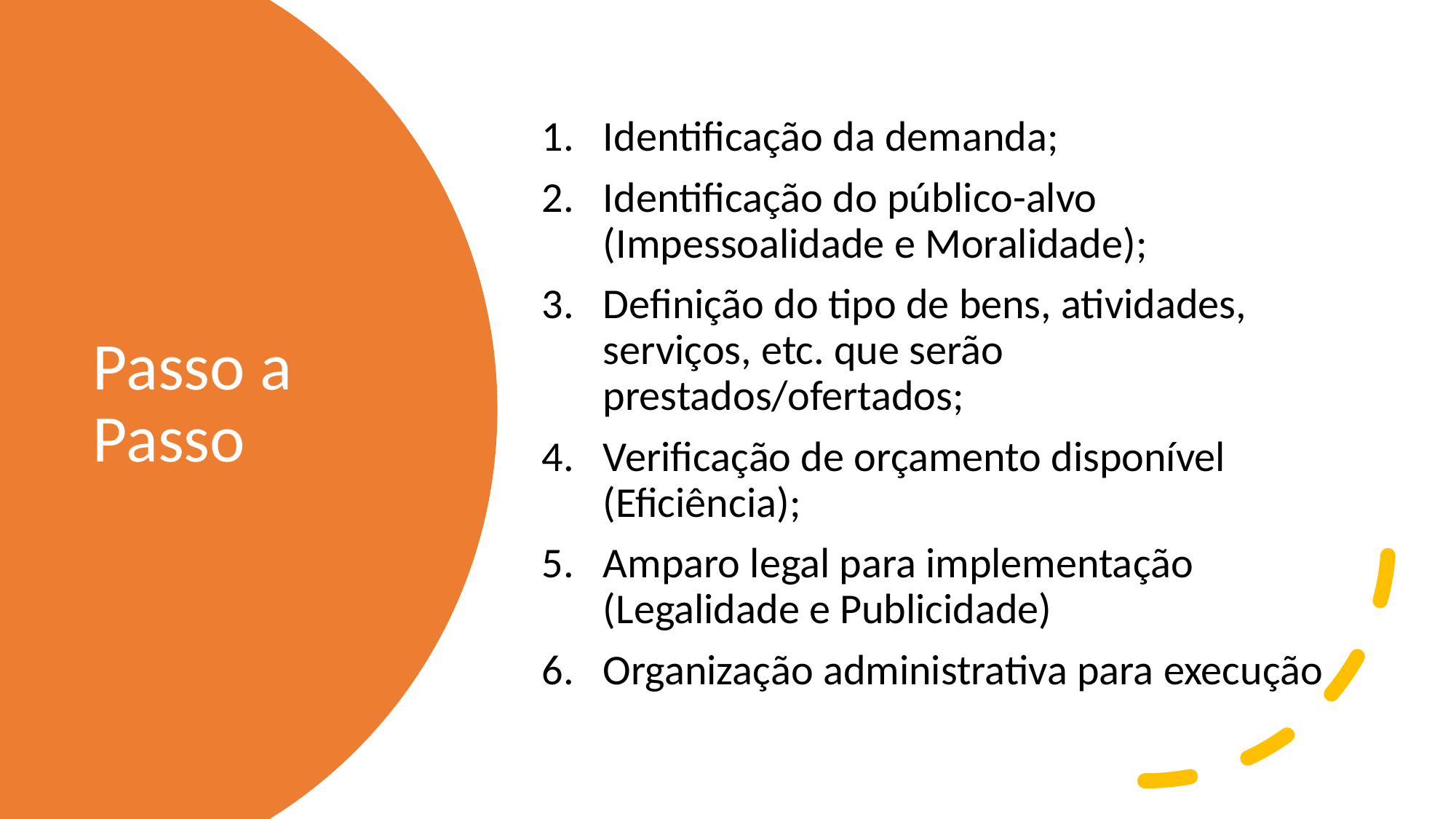

Identificação da demanda;
Identificação do público-alvo (Impessoalidade e Moralidade);
Definição do tipo de bens, atividades, serviços, etc. que serão prestados/ofertados;
Verificação de orçamento disponível (Eficiência);
Amparo legal para implementação (Legalidade e Publicidade)
Organização administrativa para execução
# Passo a Passo